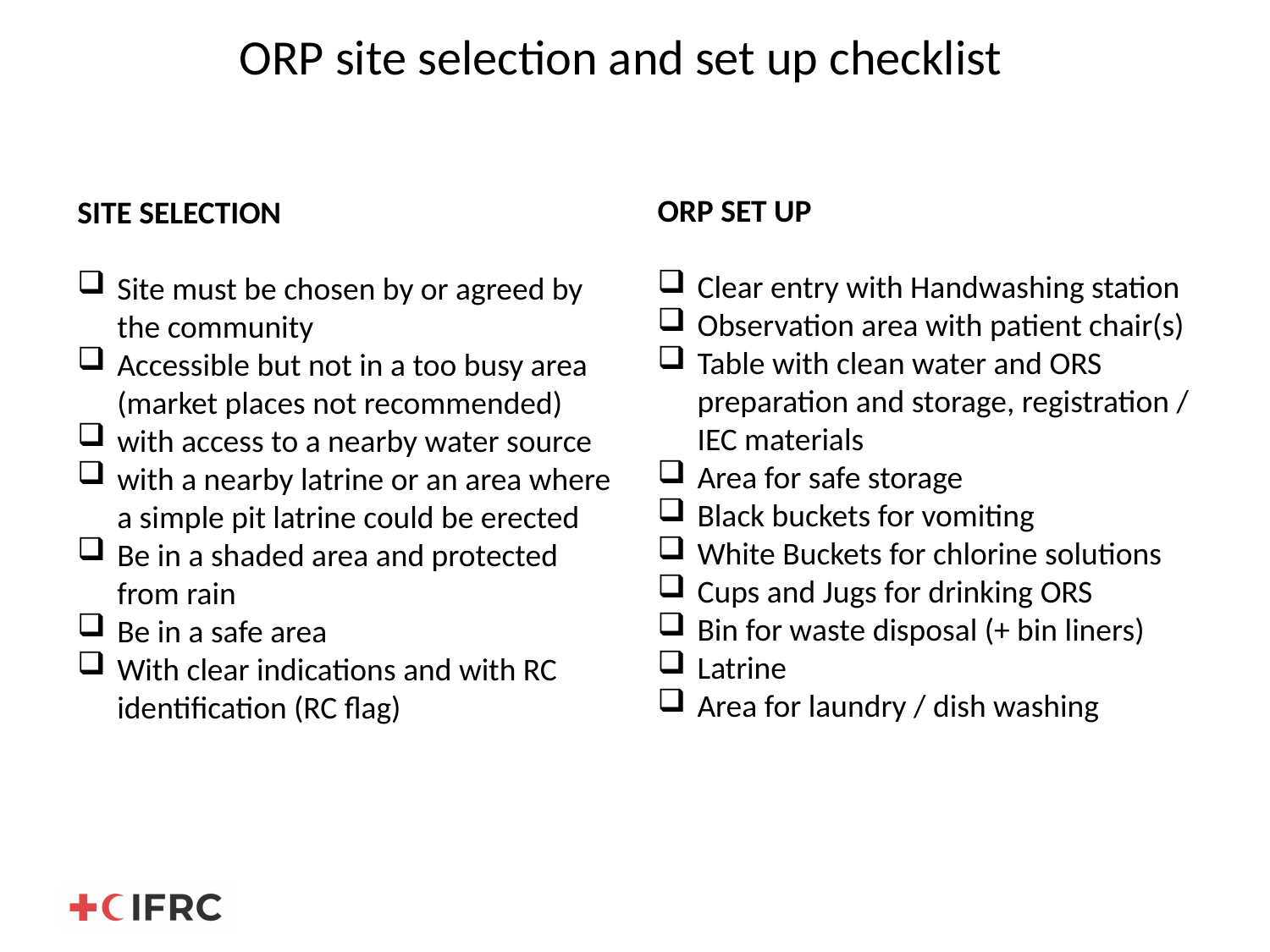

# ORP site selection and set up checklist

ORP SET UP

Clear entry with Handwashing station
Observation area with patient chair(s)
Table with clean water and ORS preparation and storage, registration / IEC materials
Area for safe storage
Black buckets for vomiting
White Buckets for chlorine solutions
Cups and Jugs for drinking ORS
Bin for waste disposal (+ bin liners)
Latrine
Area for laundry / dish washing
SITE SELECTION

Site must be chosen by or agreed by the community
Accessible but not in a too busy area (market places not recommended)
with access to a nearby water source
with a nearby latrine or an area where a simple pit latrine could be erected
Be in a shaded area and protected from rain
Be in a safe area
With clear indications and with RC identification (RC flag)